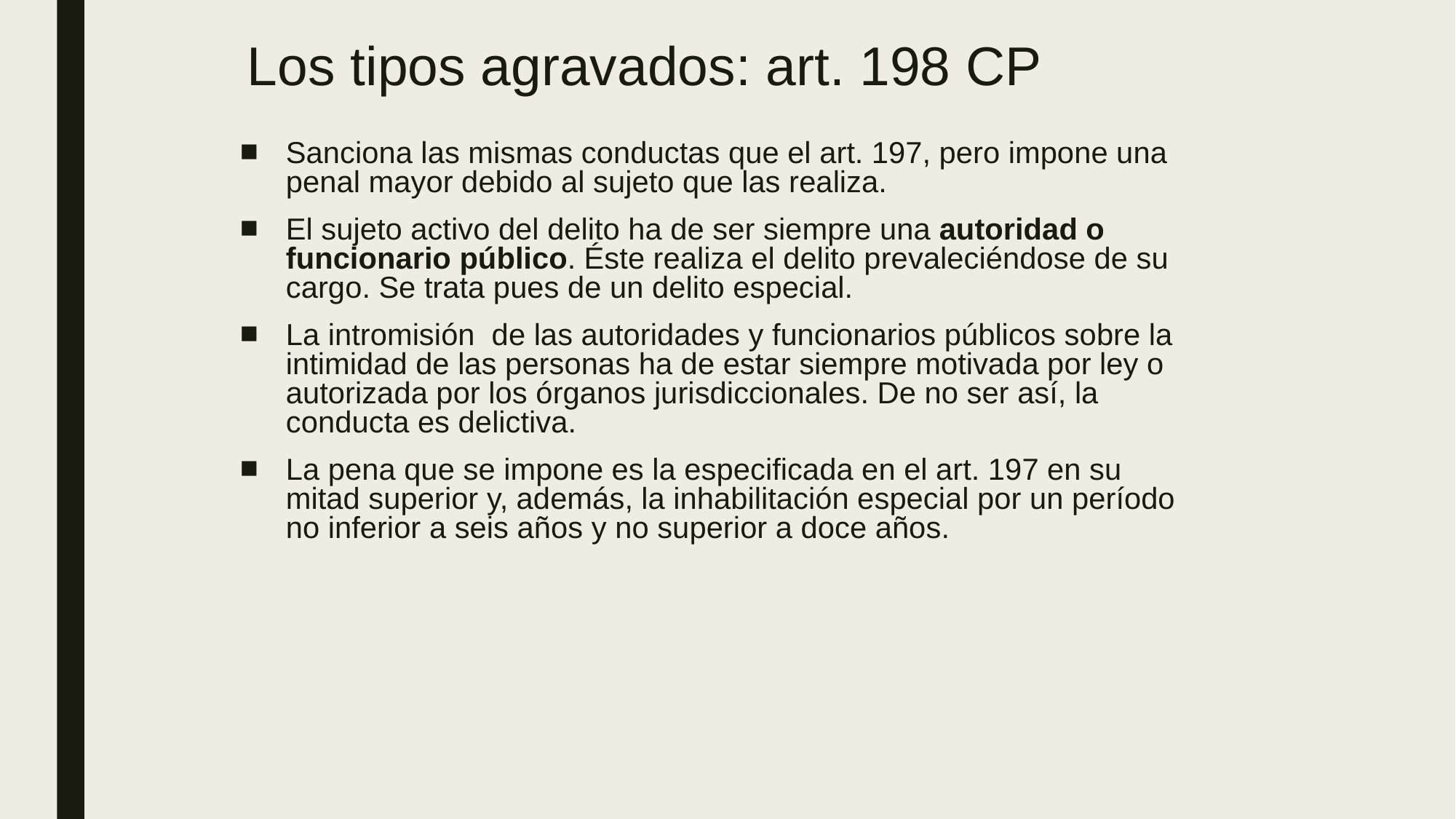

# Los tipos agravados: art. 198 CP
Sanciona las mismas conductas que el art. 197, pero impone una penal mayor debido al sujeto que las realiza.
El sujeto activo del delito ha de ser siempre una autoridad o funcionario público. Éste realiza el delito prevaleciéndose de su cargo. Se trata pues de un delito especial.
La intromisión  de las autoridades y funcionarios públicos sobre la intimidad de las personas ha de estar siempre motivada por ley o autorizada por los órganos jurisdiccionales. De no ser así, la conducta es delictiva.
La pena que se impone es la especificada en el art. 197 en su mitad superior y, además, la inhabilitación especial por un período no inferior a seis años y no superior a doce años.